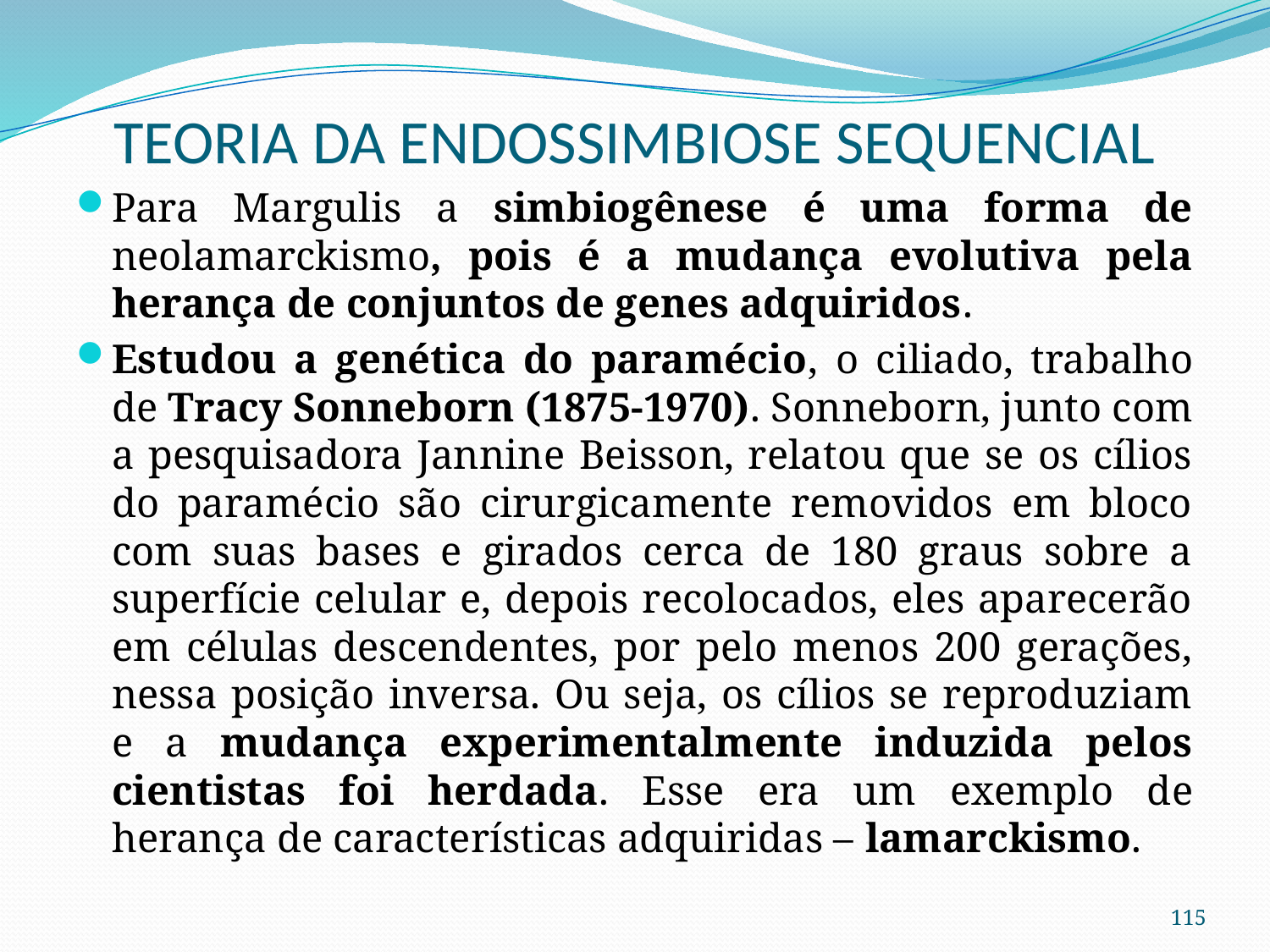

# TEORIA DA ENDOSSIMBIOSE SEQUENCIAL
Para Margulis a simbiogênese é uma forma de neolamarckismo, pois é a mudança evolutiva pela herança de conjuntos de genes adquiridos.
Estudou a genética do paramécio, o ciliado, trabalho de Tracy Sonneborn (1875-1970). Sonneborn, junto com a pesquisadora Jannine Beisson, relatou que se os cílios do paramécio são cirurgicamente removidos em bloco com suas bases e girados cerca de 180 graus sobre a superfície celular e, depois recolocados, eles aparecerão em células descendentes, por pelo menos 200 gerações, nessa posição inversa. Ou seja, os cílios se reproduziam e a mudança experimentalmente induzida pelos cientistas foi herdada. Esse era um exemplo de herança de características adquiridas – lamarckismo.

115